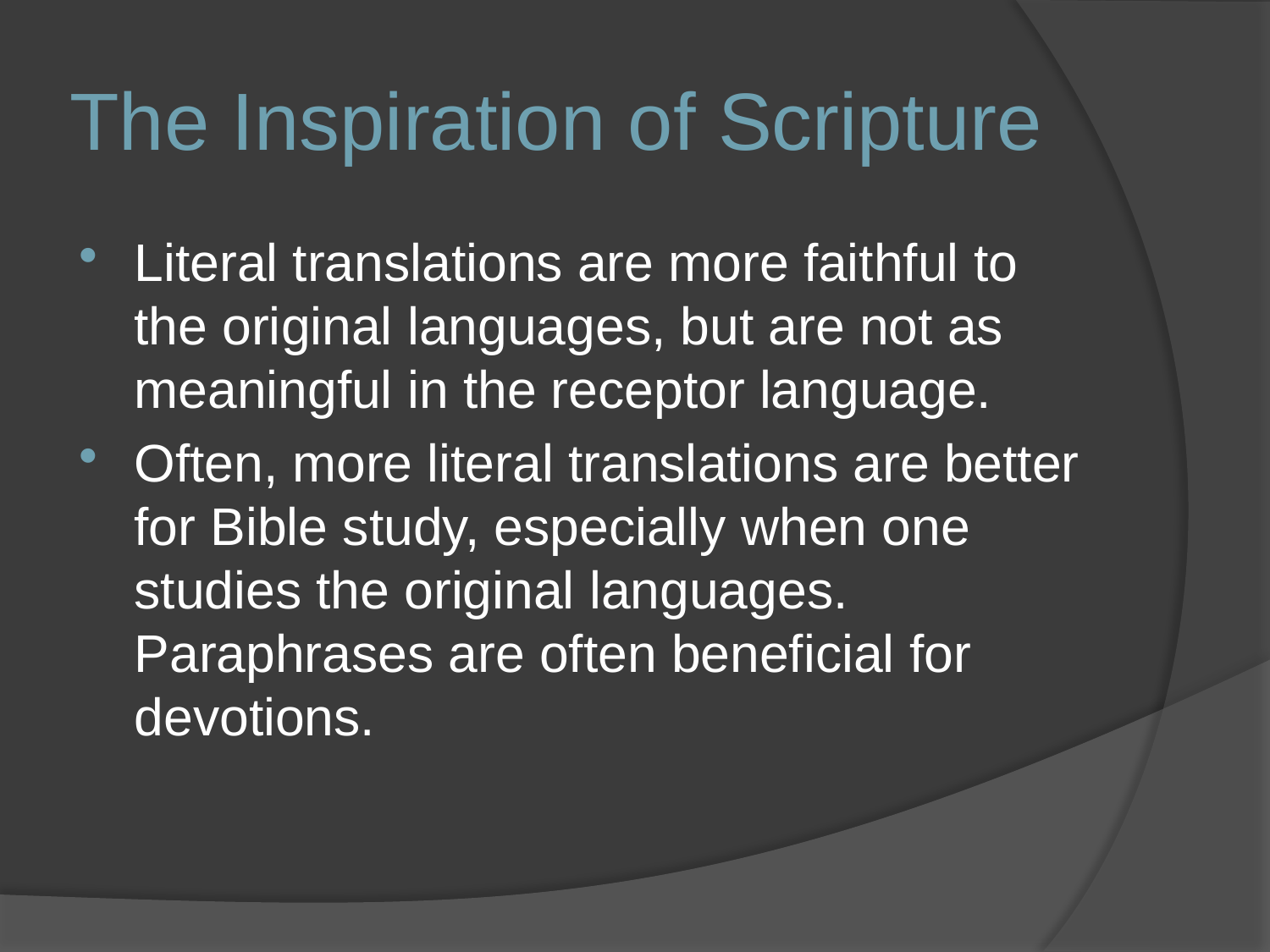

# The Inspiration of Scripture
Literal translations are more faithful to the original languages, but are not as meaningful in the receptor language.
Often, more literal translations are better for Bible study, especially when one studies the original languages.  Paraphrases are often beneficial for devotions.